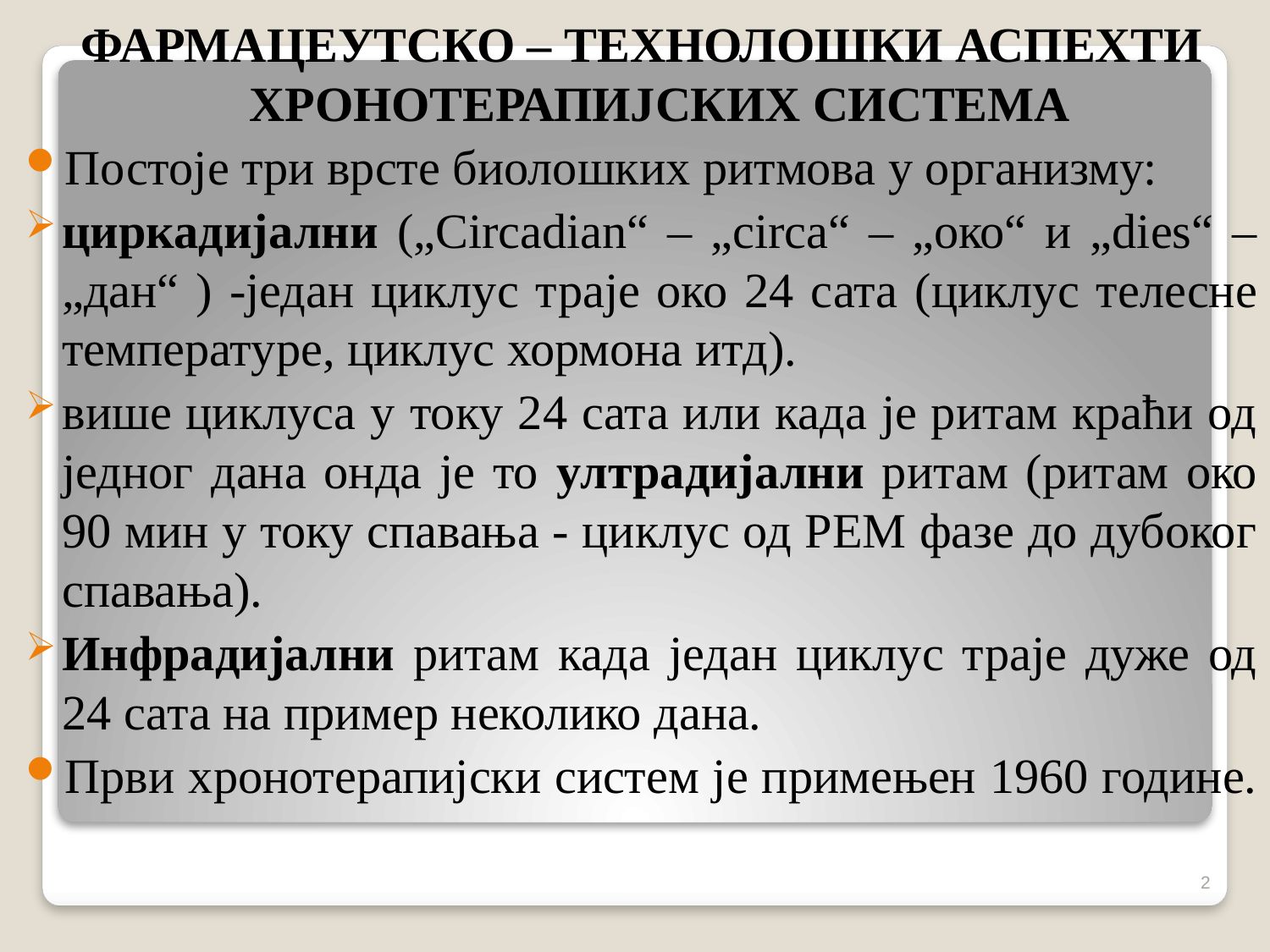

ФАРМАЦЕУТСКО – ТЕХНОЛОШКИ АСПЕХТИ ХРОНОТЕРАПИЈСКИХ СИСТЕМА
Постоје три врсте биолошких ритмова у организму:
циркадијални („Circadian“ – „circa“ – „око“ и „dies“ – „дан“ ) -један циклус траје око 24 сата (циклус телесне температуре, циклус хормона итд).
више циклуса у току 24 сата или када је ритам краћи од једног дана онда је то ултрадијални ритам (ритам око 90 мин у току спавања - циклус од РЕМ фазе до дубоког спавања).
Инфрадијални ритам када један циклус траје дуже од 24 сата на пример неколико дана.
Први хронотерапијски систем је примењен 1960 године.

2